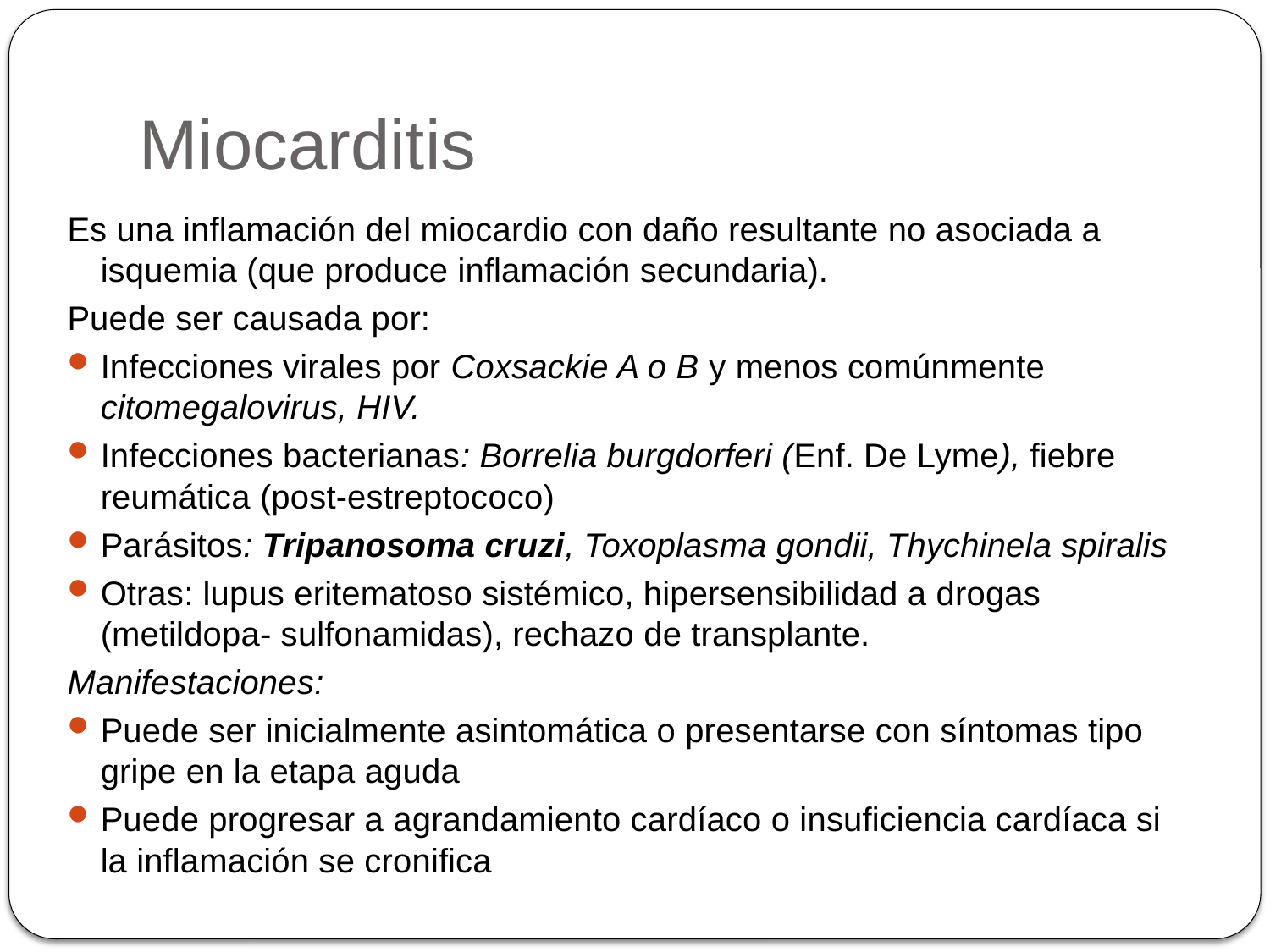

# Miocarditis
Es una inflamación del miocardio con daño resultante no asociada a isquemia (que produce inflamación secundaria).
Puede ser causada por:
Infecciones virales por Coxsackie A o B y menos comúnmente citomegalovirus, HIV.
Infecciones bacterianas: Borrelia burgdorferi (Enf. De Lyme), fiebre reumática (post-estreptococo)
Parásitos: Tripanosoma cruzi, Toxoplasma gondii, Thychinela spiralis
Otras: lupus eritematoso sistémico, hipersensibilidad a drogas (metildopa- sulfonamidas), rechazo de transplante.
Manifestaciones:
Puede ser inicialmente asintomática o presentarse con síntomas tipo gripe en la etapa aguda
Puede progresar a agrandamiento cardíaco o insuficiencia cardíaca si la inflamación se cronifica